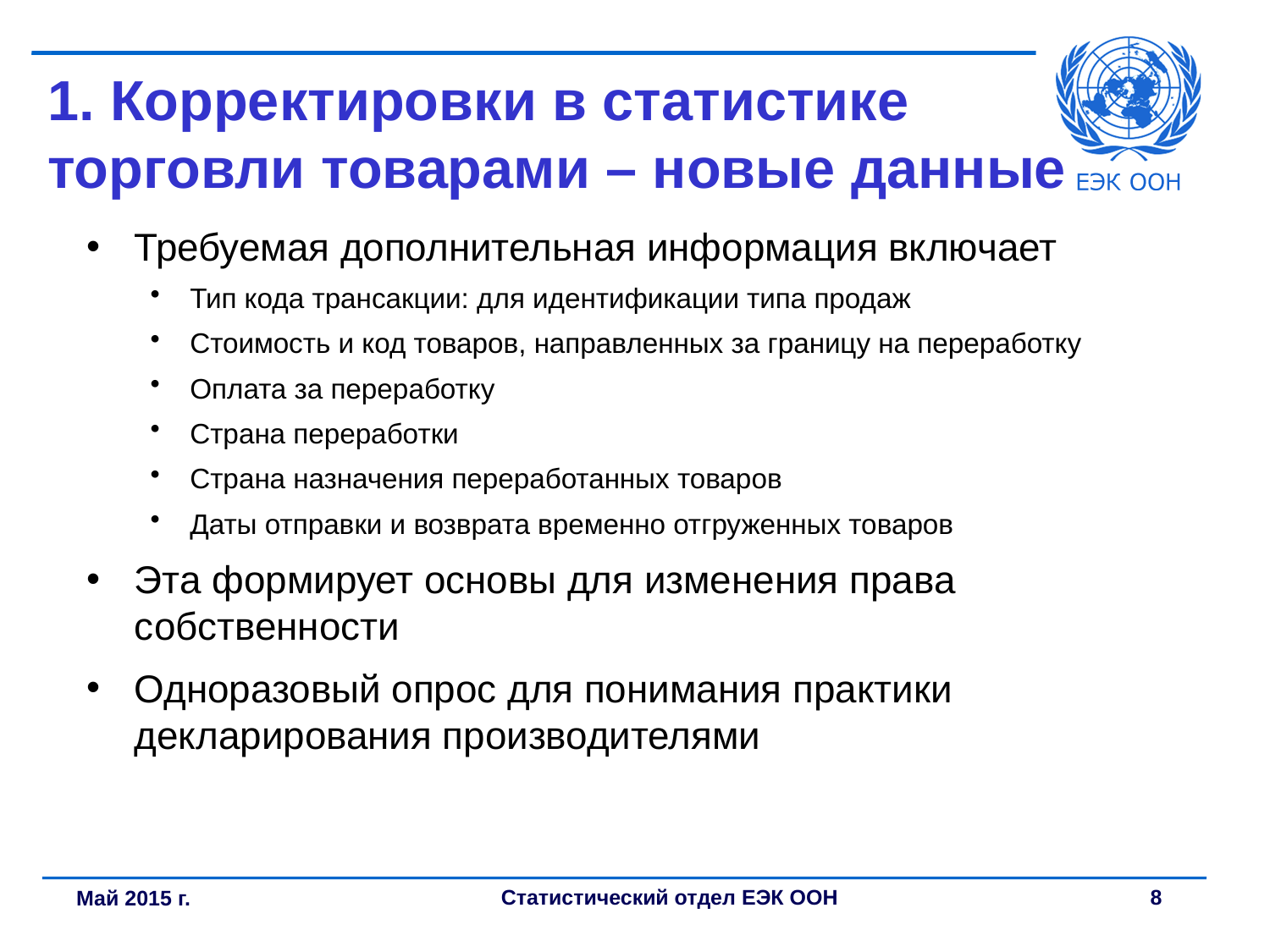

# 1. Корректировки в статистике торговли товарами – новые данные
Требуемая дополнительная информация включает
Тип кода трансакции: для идентификации типа продаж
Стоимость и код товаров, направленных за границу на переработку
Оплата за переработку
Страна переработки
Страна назначения переработанных товаров
Даты отправки и возврата временно отгруженных товаров
Эта формирует основы для изменения права собственности
Одноразовый опрос для понимания практики декларирования производителями
Май 2015 г.